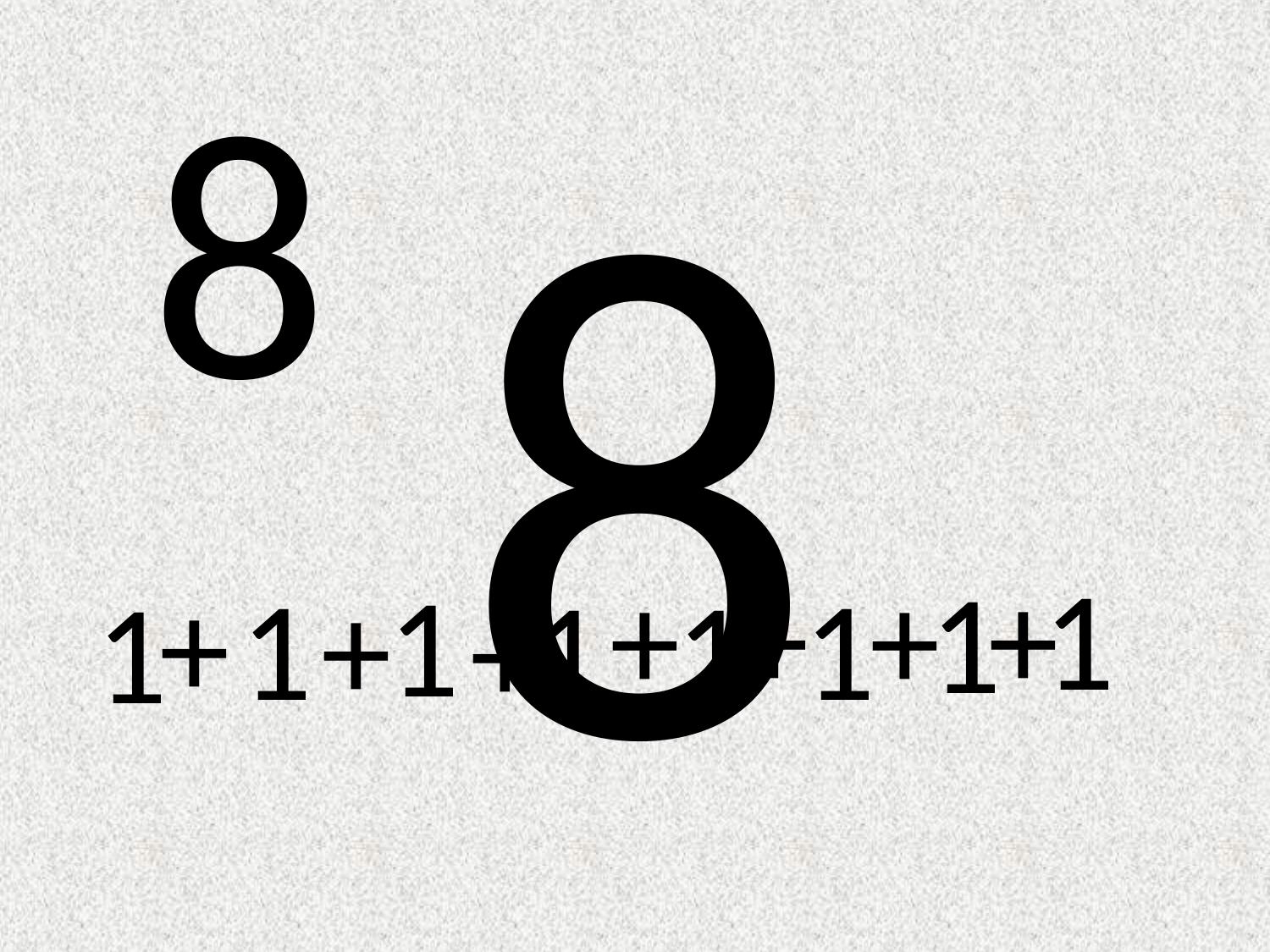

8
8
1
+
+
+
+
1
1
+
1
1
+
1
1
1
+